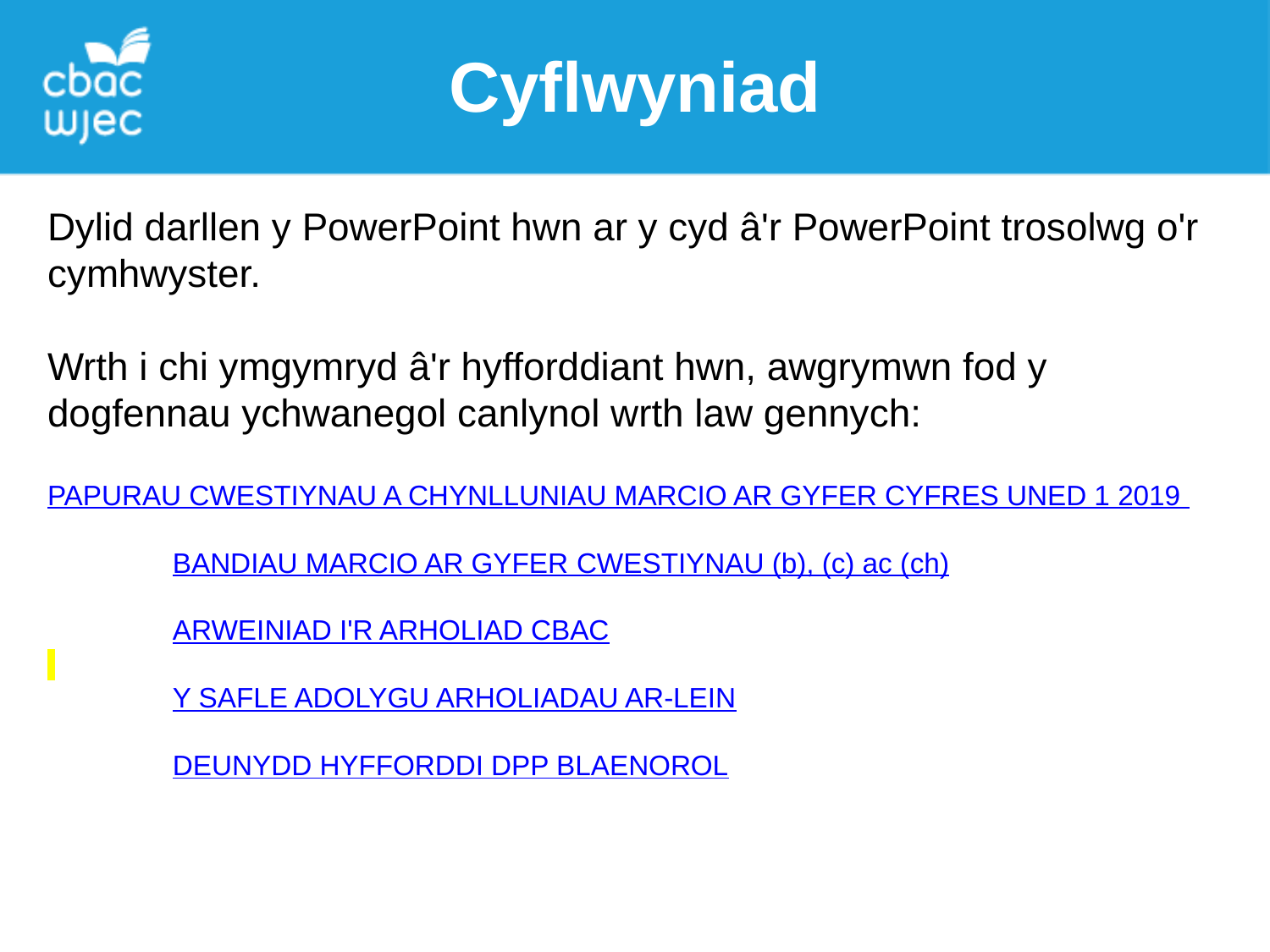

Cyflwyniad
Dylid darllen y PowerPoint hwn ar y cyd â'r PowerPoint trosolwg o'r cymhwyster.

Wrth i chi ymgymryd â'r hyfforddiant hwn, awgrymwn fod y dogfennau ychwanegol canlynol wrth law gennych:

PAPURAU CWESTIYNAU A CHYNLLUNIAU MARCIO AR GYFER CYFRES UNED 1 2019

                BANDIAU MARCIO AR GYFER CWESTIYNAU (b), (c) ac (ch)

                ARWEINIAD I'R ARHOLIAD CBAC

                Y SAFLE ADOLYGU ARHOLIADAU AR-LEIN

                DEUNYDD HYFFORDDI DPP BLAENOROL